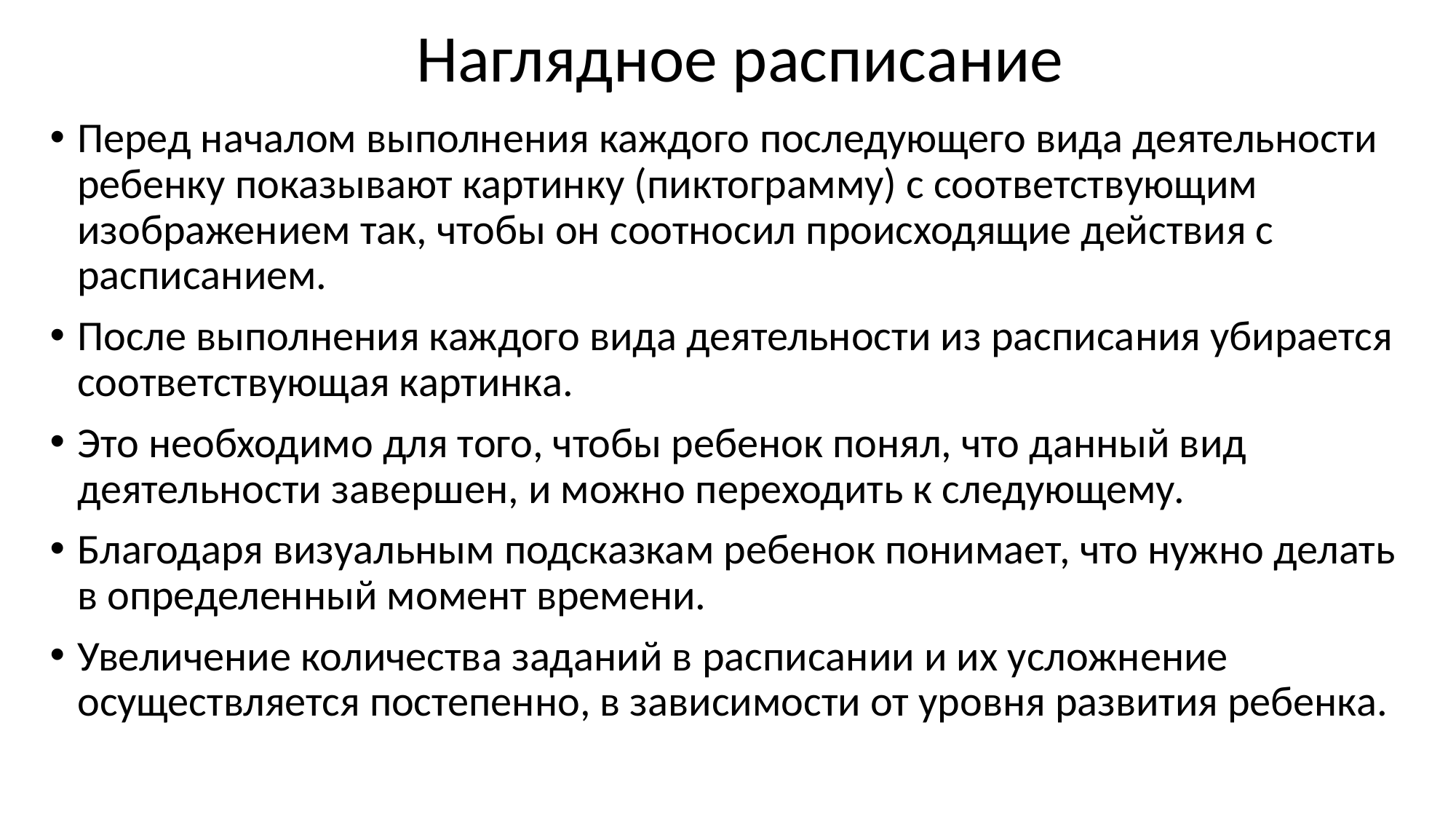

# Наглядное расписание
Перед началом выполнения каждого последующего вида деятельности ребенку показывают картинку (пиктограмму) с соответствующим изображением так, чтобы он соотносил происходящие действия с расписанием.
После выполнения каждого вида деятельности из расписания убирается соответствующая картинка.
Это необходимо для того, чтобы ребенок понял, что данный вид деятельности завершен, и можно переходить к следующему.
Благодаря визуальным подсказкам ребенок понимает, что нужно делать в определенный момент времени.
Увеличение количества заданий в расписании и их усложнение осуществляется постепенно, в зависимости от уровня развития ребенка.